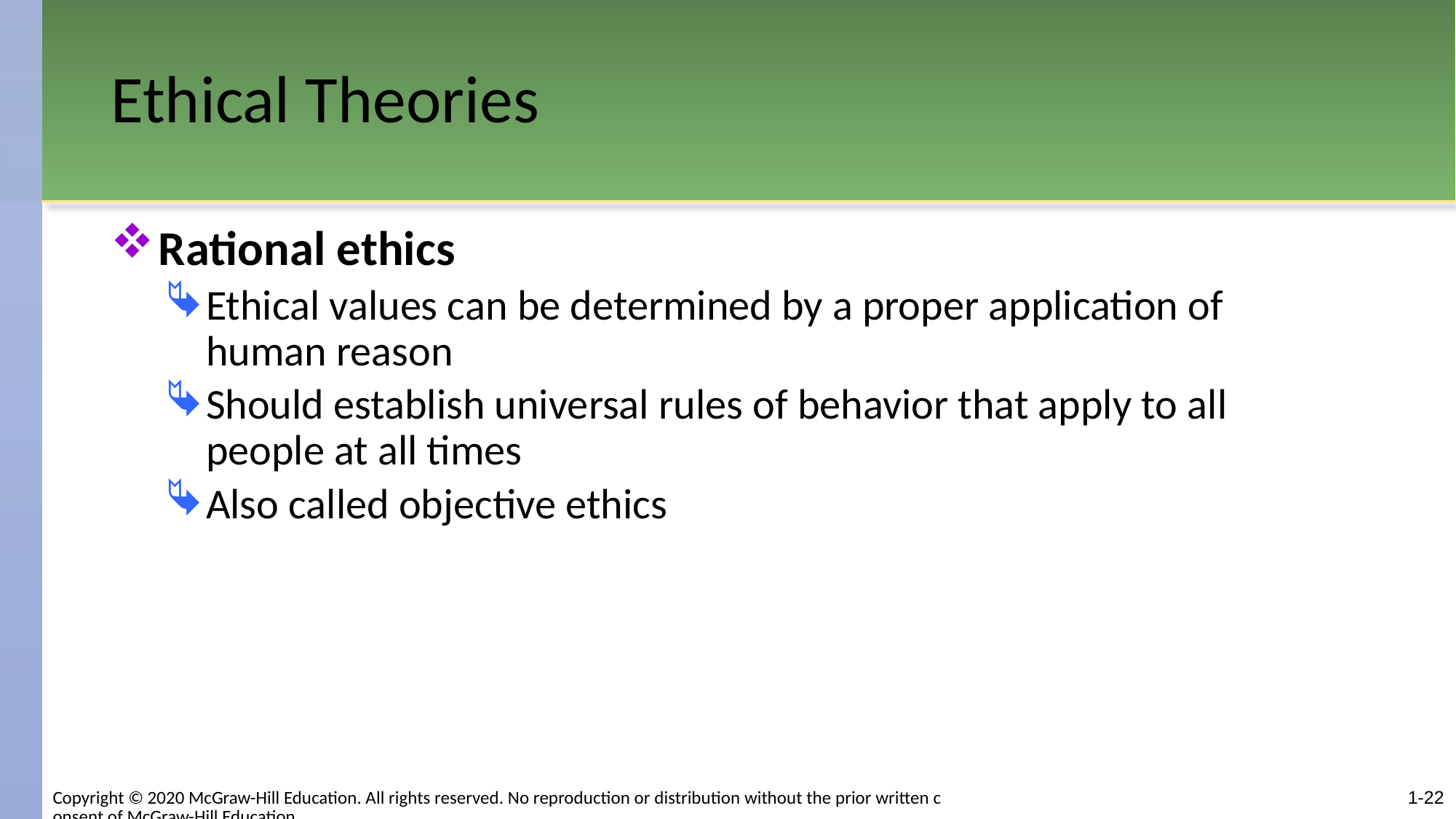

# Ethical Theories
Rational ethics
Ethical values can be determined by a proper application of human reason
Should establish universal rules of behavior that apply to all people at all times
Also called objective ethics
1-22
Copyright © 2020 McGraw-Hill Education. All rights reserved. No reproduction or distribution without the prior written consent of McGraw-Hill Education.